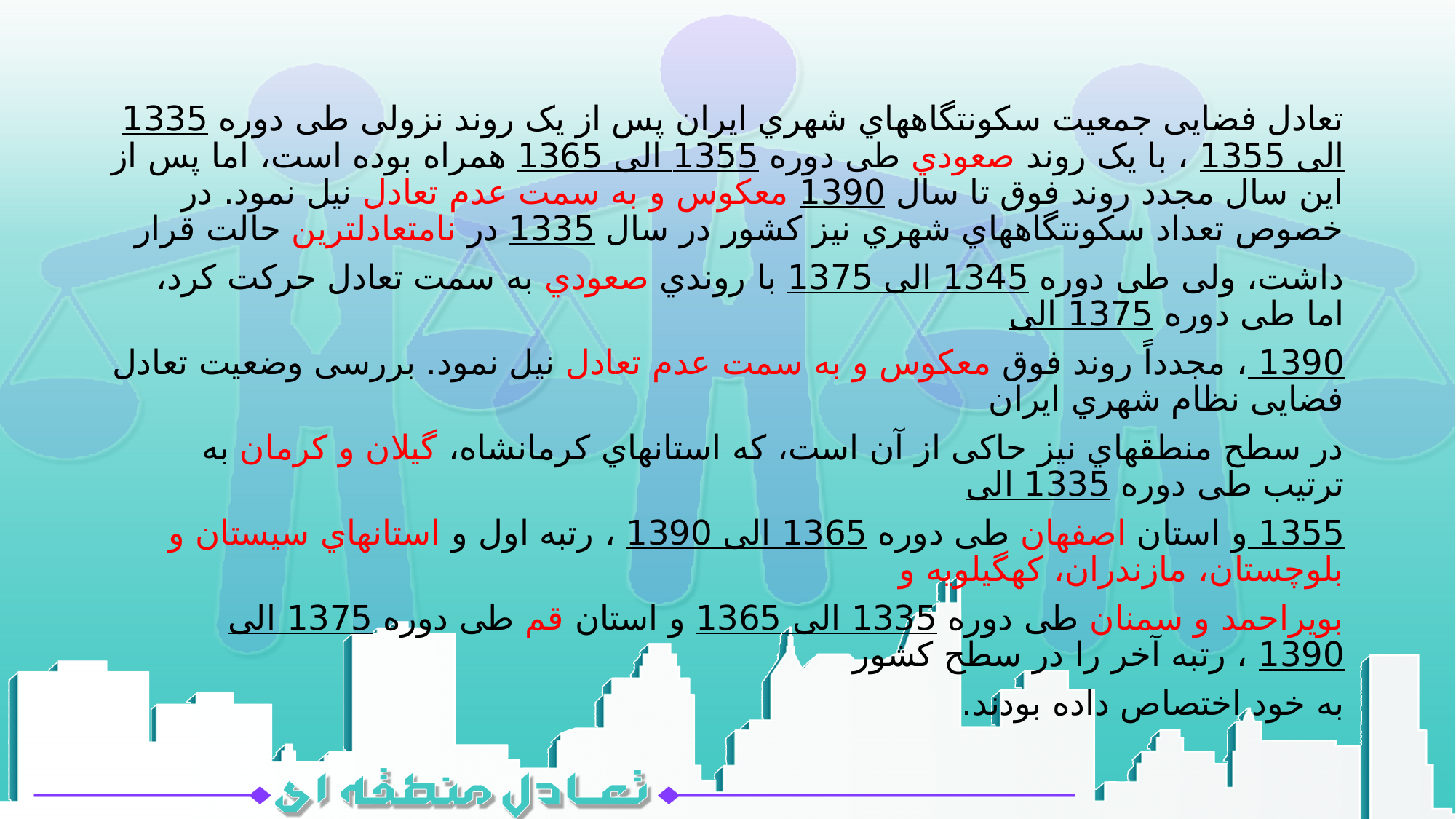

تعادل فضایی جمعیت سکونتگاههاي شهري ایران پس از یک روند نزولی طی دوره 1335 الی 1355 ، با یک روند صعودي طی دوره 1355 الی 1365 همراه بوده است، اما پس از این سال مجدد روند فوق تا سال 1390 معکوس و به سمت عدم تعادل نیل نمود. در خصوص تعداد سکونتگاههاي شهري نیز کشور در سال 1335 در نامتعادلترین حالت قرار
داشت، ولی طی دوره 1345 الی 1375 با روندي صعودي به سمت تعادل حرکت کرد، اما طی دوره 1375 الی
1390 ، مجدداً روند فوق معکوس و به سمت عدم تعادل نیل نمود. بررسی وضعیت تعادل فضایی نظام شهري ایران
در سطح منطقهاي نیز حاکی از آن است، که استانهاي کرمانشاه، گیلان و کرمان به ترتیب طی دوره 1335 الی
1355 و استان اصفهان طی دوره 1365 الی 1390 ، رتبه اول و استانهاي سیستان و بلوچستان، مازندران، کهگیلویه و
بویراحمد و سمنان طی دوره 1335 الی 1365 و استان قم طی دوره 1375 الی 1390 ، رتبه آخر را در سطح کشور
به خود اختصاص داده بودند.